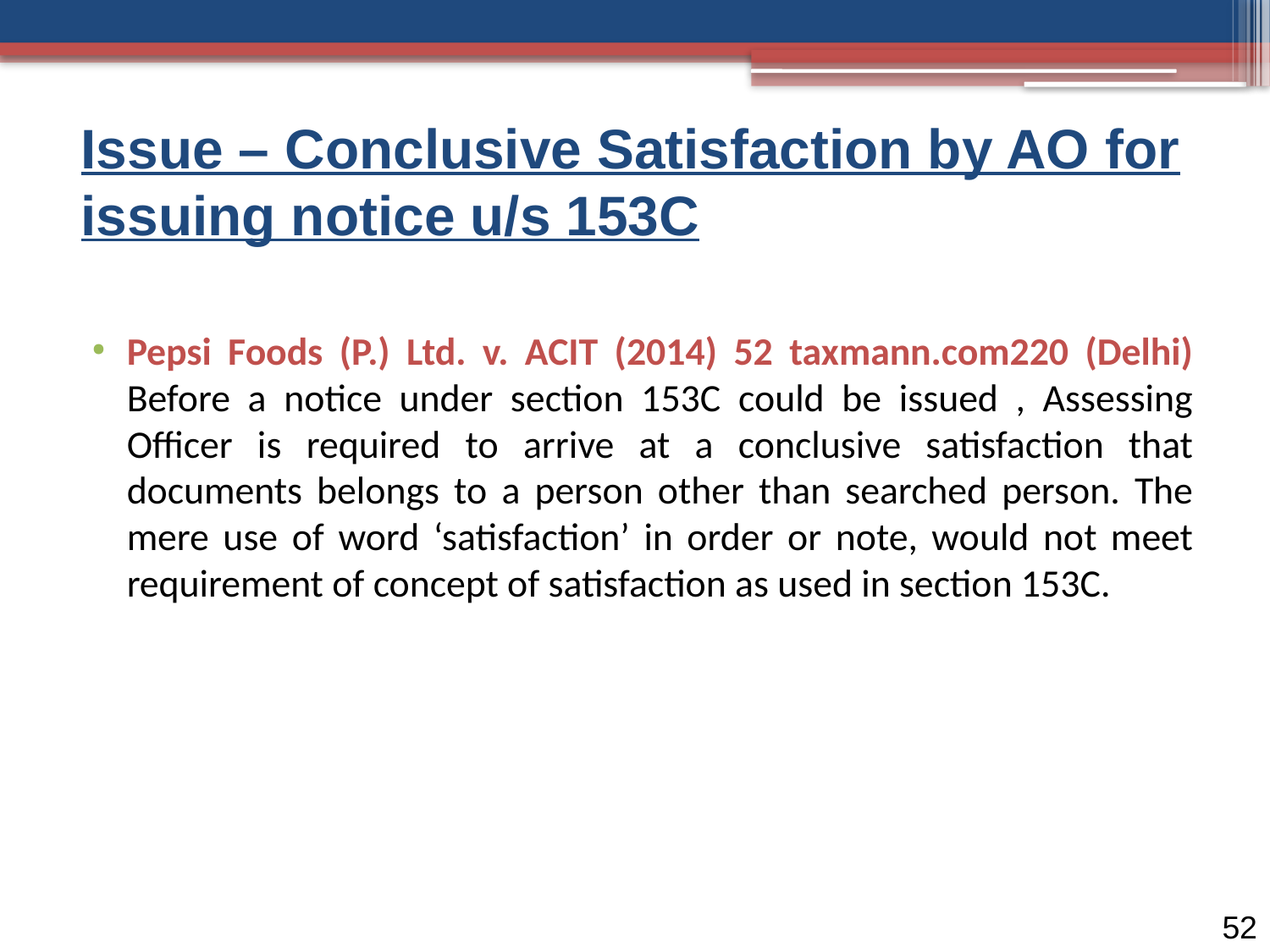

# Issue – Conclusive Satisfaction by AO for issuing notice u/s 153C
Pepsi Foods (P.) Ltd. v. ACIT (2014) 52 taxmann.com220 (Delhi) Before a notice under section 153C could be issued , Assessing Officer is required to arrive at a conclusive satisfaction that documents belongs to a person other than searched person. The mere use of word ‘satisfaction’ in order or note, would not meet requirement of concept of satisfaction as used in section 153C.
52